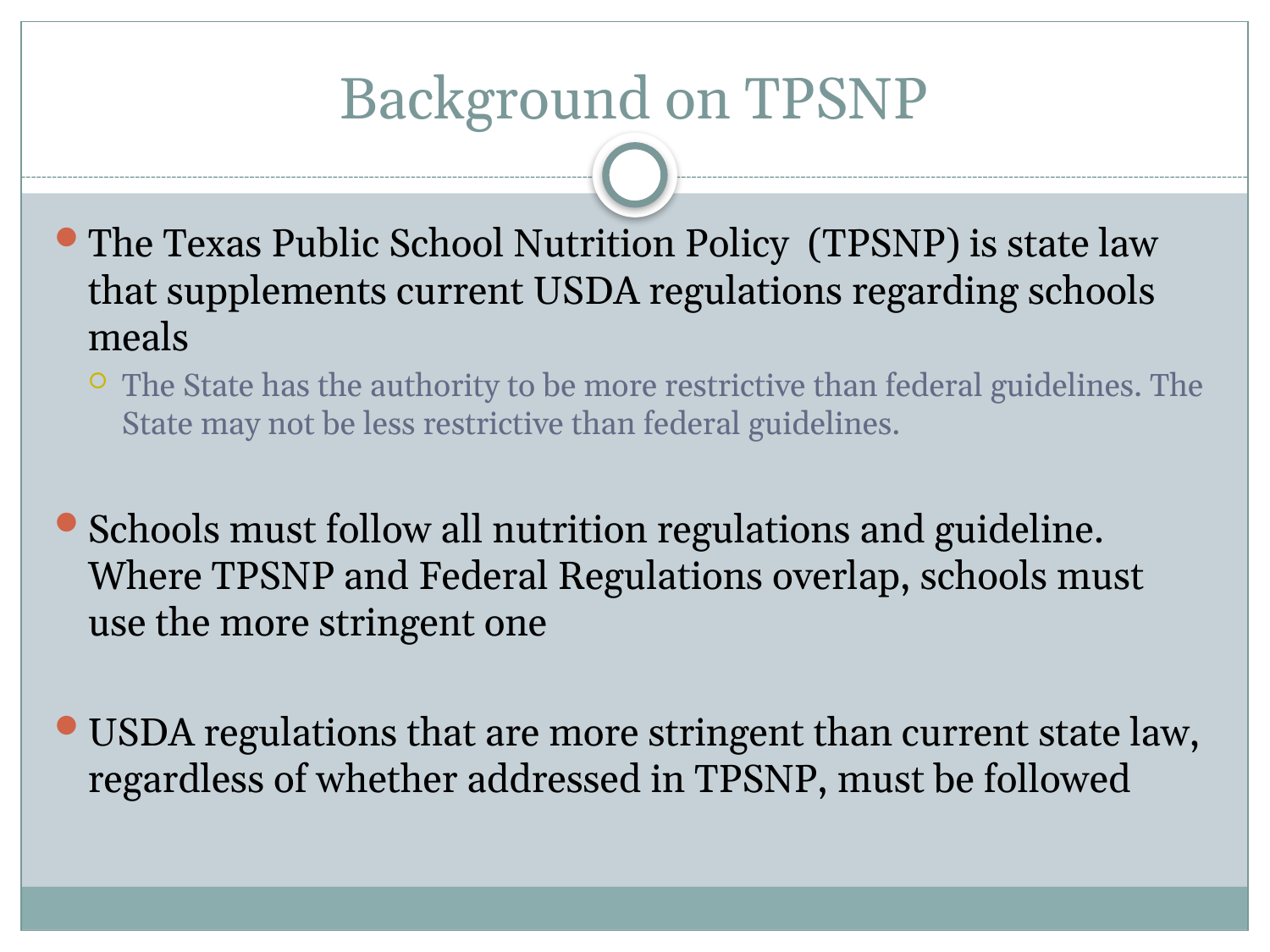

# Background on TPSNP
The Texas Public School Nutrition Policy  (TPSNP) is state law that supplements current USDA regulations regarding schools meals
The State has the authority to be more restrictive than federal guidelines. The State may not be less restrictive than federal guidelines.

Schools must follow all nutrition regulations and guideline. Where TPSNP and Federal Regulations overlap, schools must use the more stringent one

USDA regulations that are more stringent than current state law, regardless of whether addressed in TPSNP, must be followed